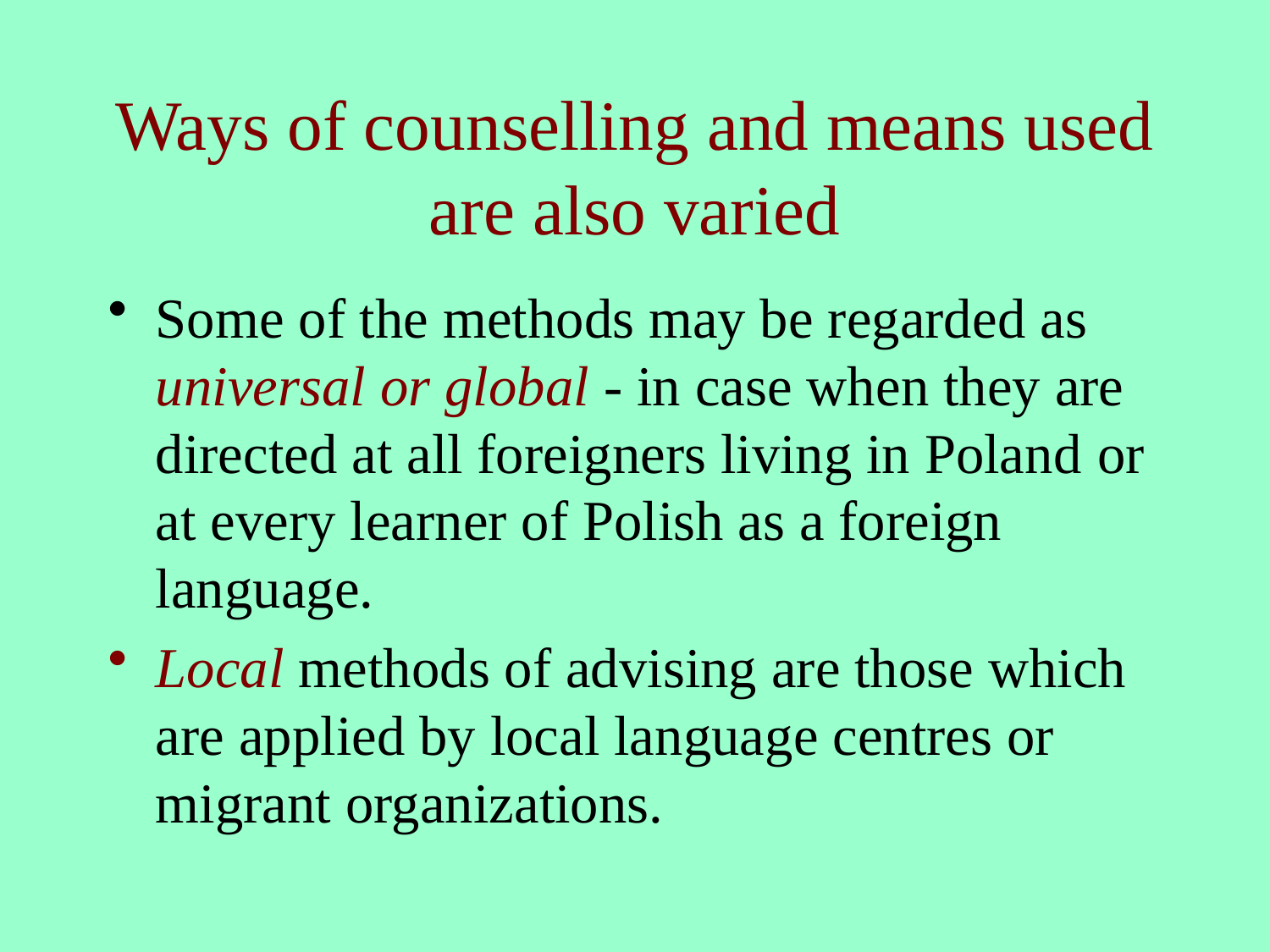

# Ways of counselling and means used are also varied
Some of the methods may be regarded as universal or global - in case when they are directed at all foreigners living in Poland or at every learner of Polish as a foreign language.
Local methods of advising are those which are applied by local language centres or migrant organizations.